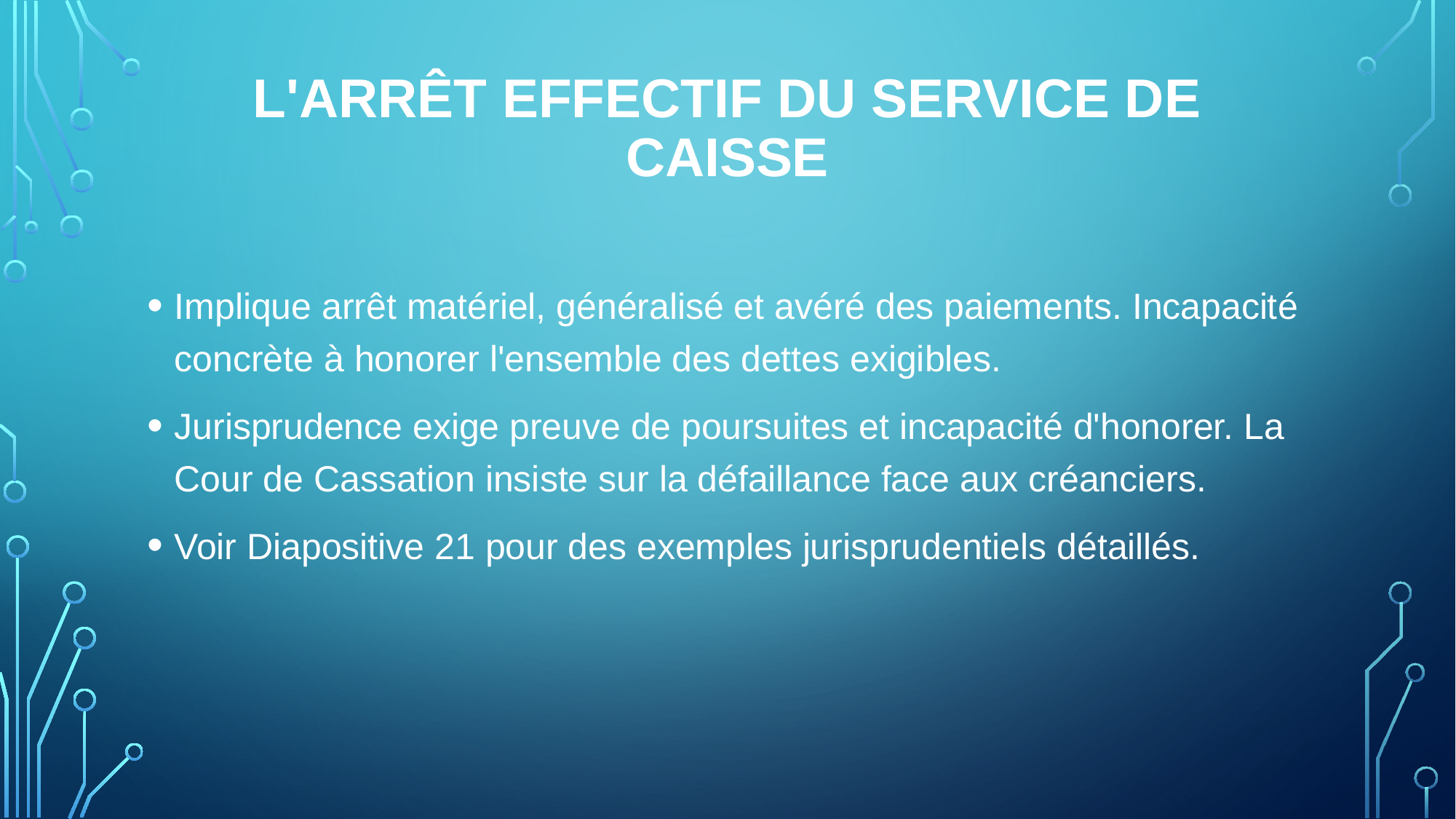

# L'Arrêt Effectif du Service de Caisse
Implique arrêt matériel, généralisé et avéré des paiements. Incapacité concrète à honorer l'ensemble des dettes exigibles.
Jurisprudence exige preuve de poursuites et incapacité d'honorer. La Cour de Cassation insiste sur la défaillance face aux créanciers.
Voir Diapositive 21 pour des exemples jurisprudentiels détaillés.